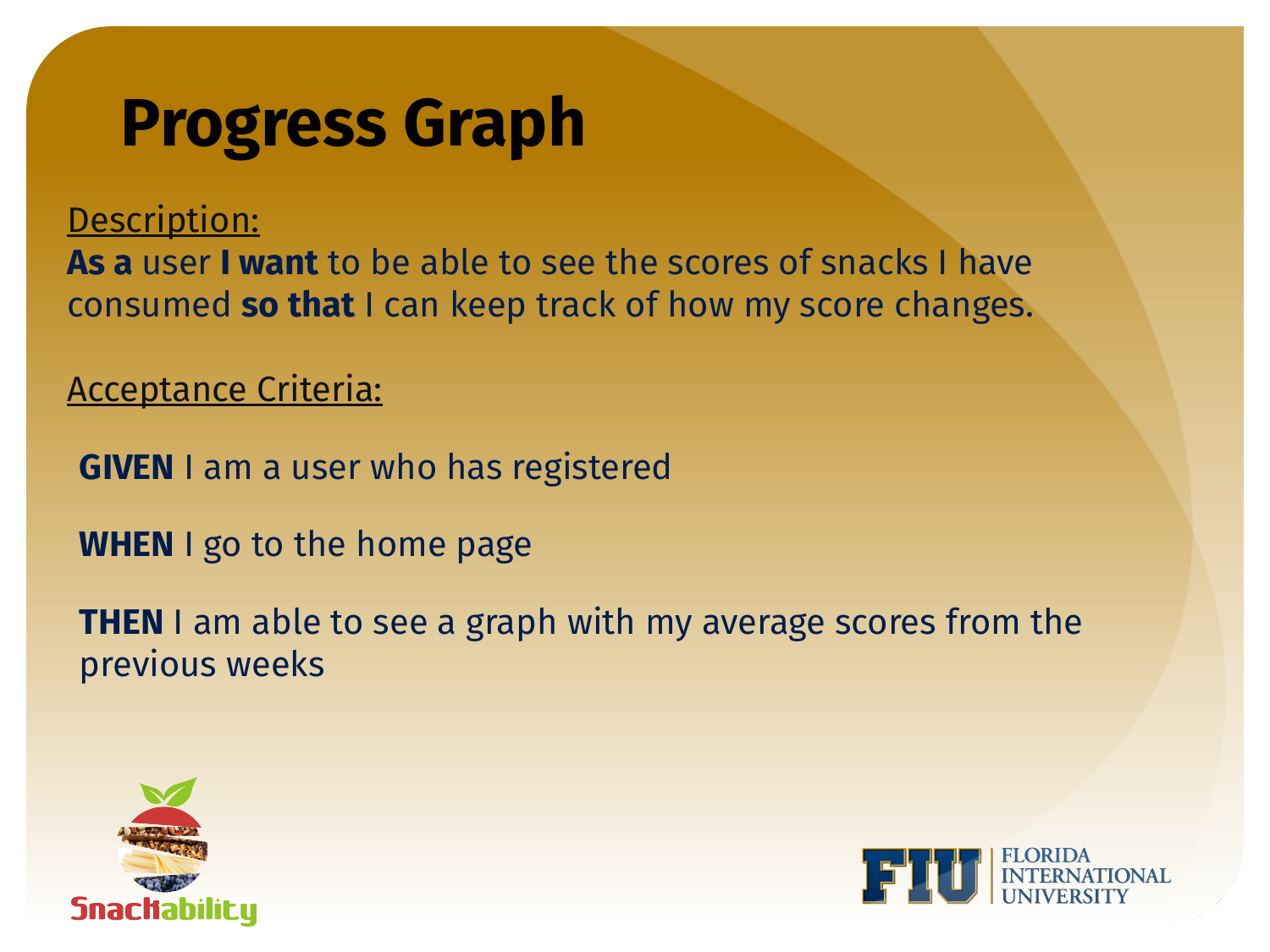

# Progress Graph
Description:
As a user I want to be able to see the scores of snacks I have consumed so that I can keep track of how my score changes.

Acceptance Criteria:
GIVEN I am a user who has registered
WHEN I go to the home page
THEN I am able to see a graph with my average scores from the previous weeks